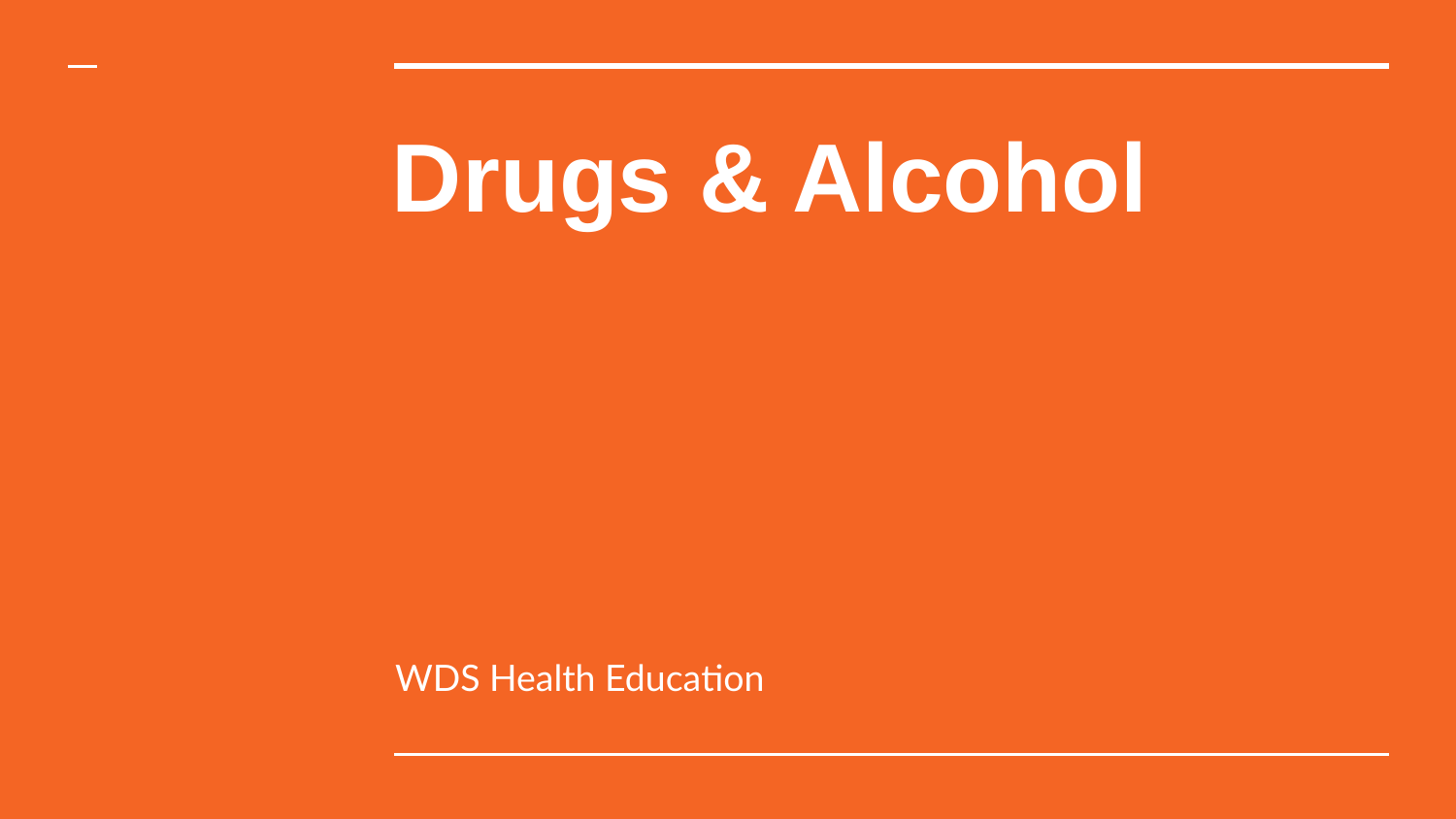

# Drugs & Alcohol
WDS Health Education